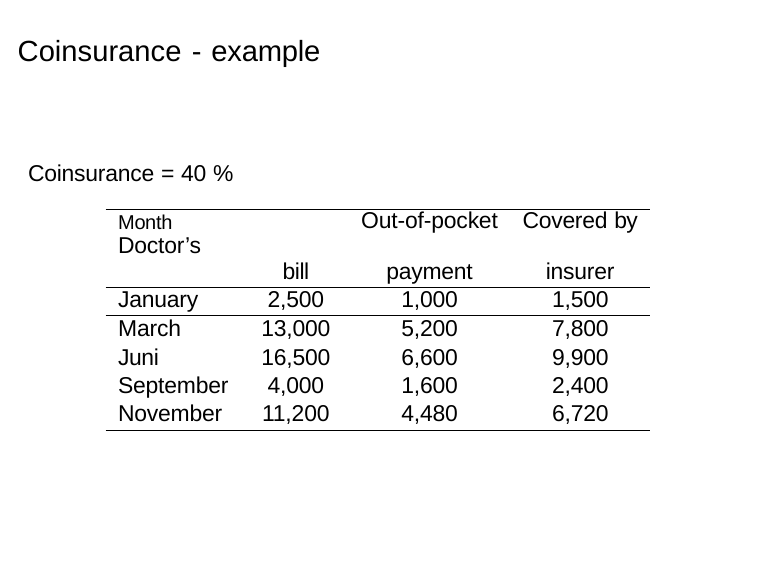

Coinsurance - example
Coinsurance = 40 %
| Month Doctor’s |  | Out-of-pocket | Covered by |
| --- | --- | --- | --- |
|  | bill | payment | insurer |
| January | 2,500 | 1,000 | 1,500 |
| March | 13,000 | 5,200 | 7,800 |
| Juni | 16,500 | 6,600 | 9,900 |
| September | 4,000 | 1,600 | 2,400 |
| November | 11,200 | 4,480 | 6,720 |
Jirˇí Valecký (VSB-TUO)
4 / 25